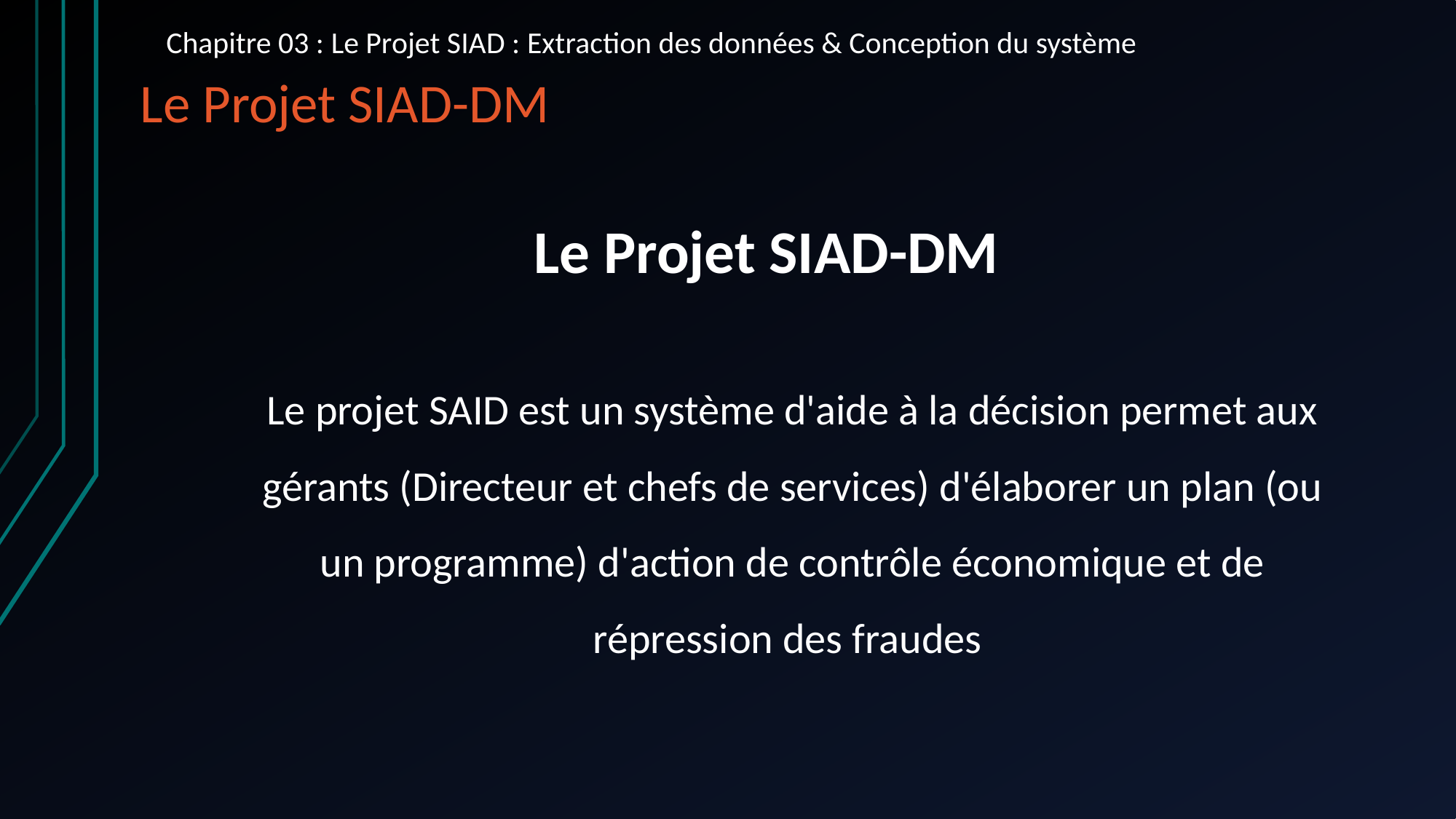

Chapitre 03 : Le Projet SIAD : Extraction des données & Conception du système
# Le Projet SIAD-DM
Le Projet SIAD-DM
Le projet SAID est un système d'aide à la décision permet aux gérants (Directeur et chefs de services) d'élaborer un plan (ou un programme) d'action de contrôle économique et de répression des fraudes